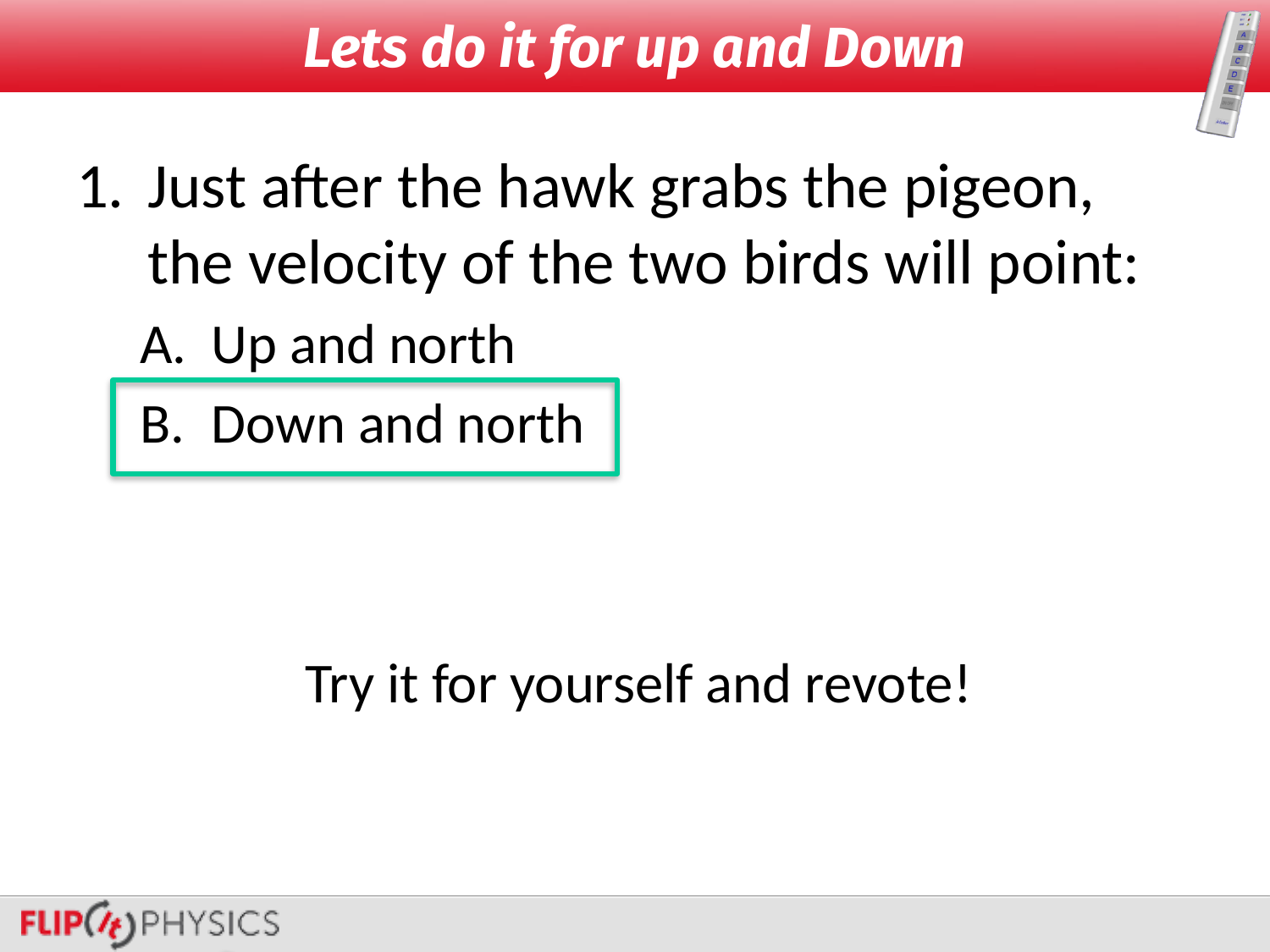

# Lets do it for up and Down
Just after the hawk grabs the pigeon, the velocity of the two birds will point:
Up and north
Down and north

Try it for yourself and revote!